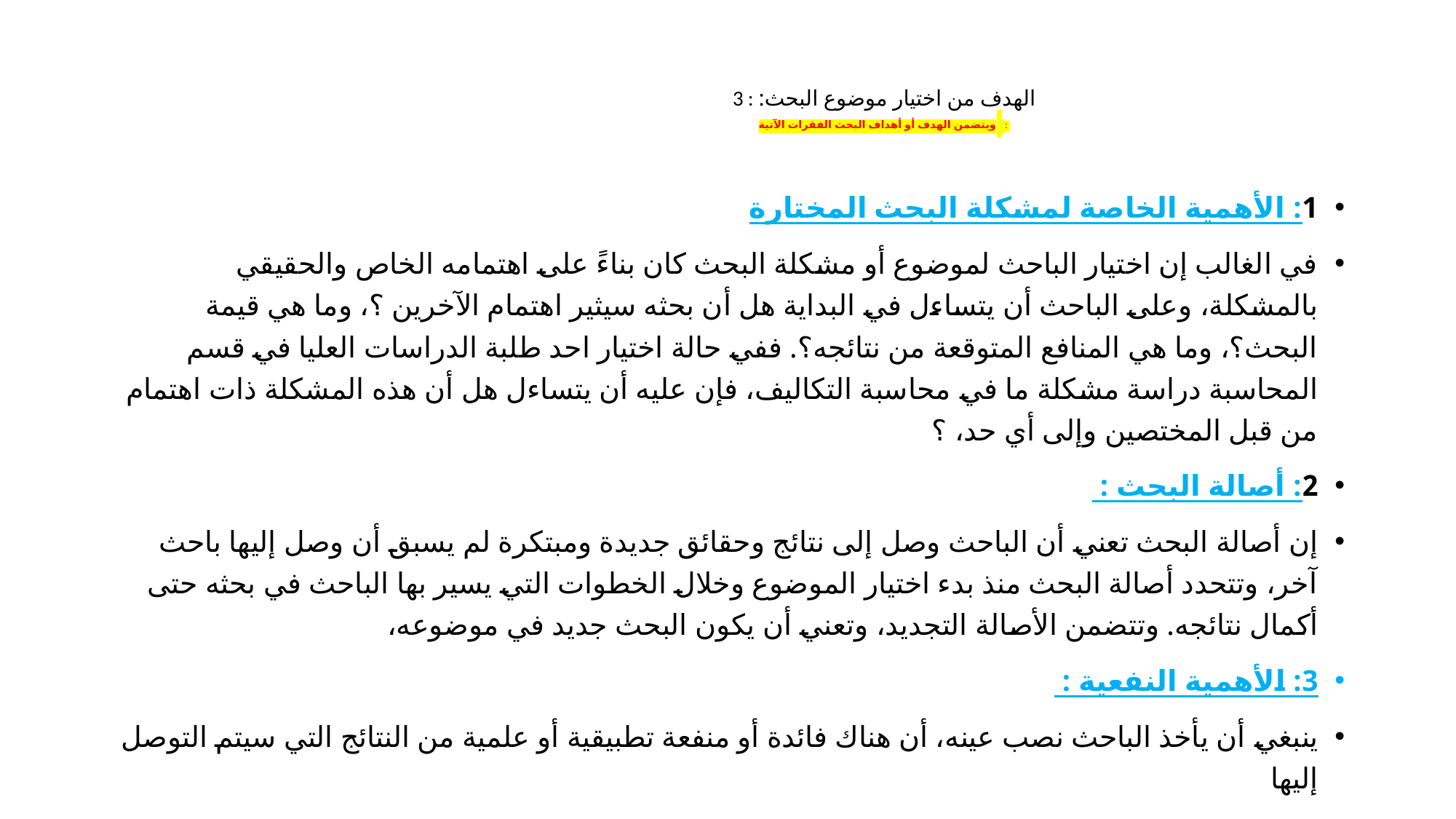

# 3 : الهدف من اختيار موضوع البحث: ويتضمن الهدف أو أهداف البحث الفقرات الآتية :
1: الأهمية الخاصة لمشكلة البحث المختارة
في الغالب إن اختيار الباحث لموضوع أو مشكلة البحث كان بناءً على اهتمامه الخاص والحقيقي بالمشكلة، وعلى الباحث أن يتساءل في البداية هل أن بحثه سيثير اهتمام الآخرين ؟، وما هي قيمة البحث؟، وما هي المنافع المتوقعة من نتائجه؟. ففي حالة اختيار احد طلبة الدراسات العليا في قسم المحاسبة دراسة مشكلة ما في محاسبة التكاليف، فإن عليه أن يتساءل هل أن هذه المشكلة ذات اهتمام من قبل المختصين وإلى أي حد، ؟
2: أصالة البحث :
إن أصالة البحث تعني أن الباحث وصل إلى نتائج وحقائق جديدة ومبتكرة لم يسبق أن وصل إليها باحث آخر، وتتحدد أصالة البحث منذ بدء اختيار الموضوع وخلال الخطوات التي يسير بها الباحث في بحثه حتى أكمال نتائجه. وتتضمن الأصالة التجديد، وتعني أن يكون البحث جديد في موضوعه،
3: الأهمية النفعية :
ينبغي أن يأخذ الباحث نصب عينه، أن هناك فائدة أو منفعة تطبيقية أو علمية من النتائج التي سيتم التوصل إليها